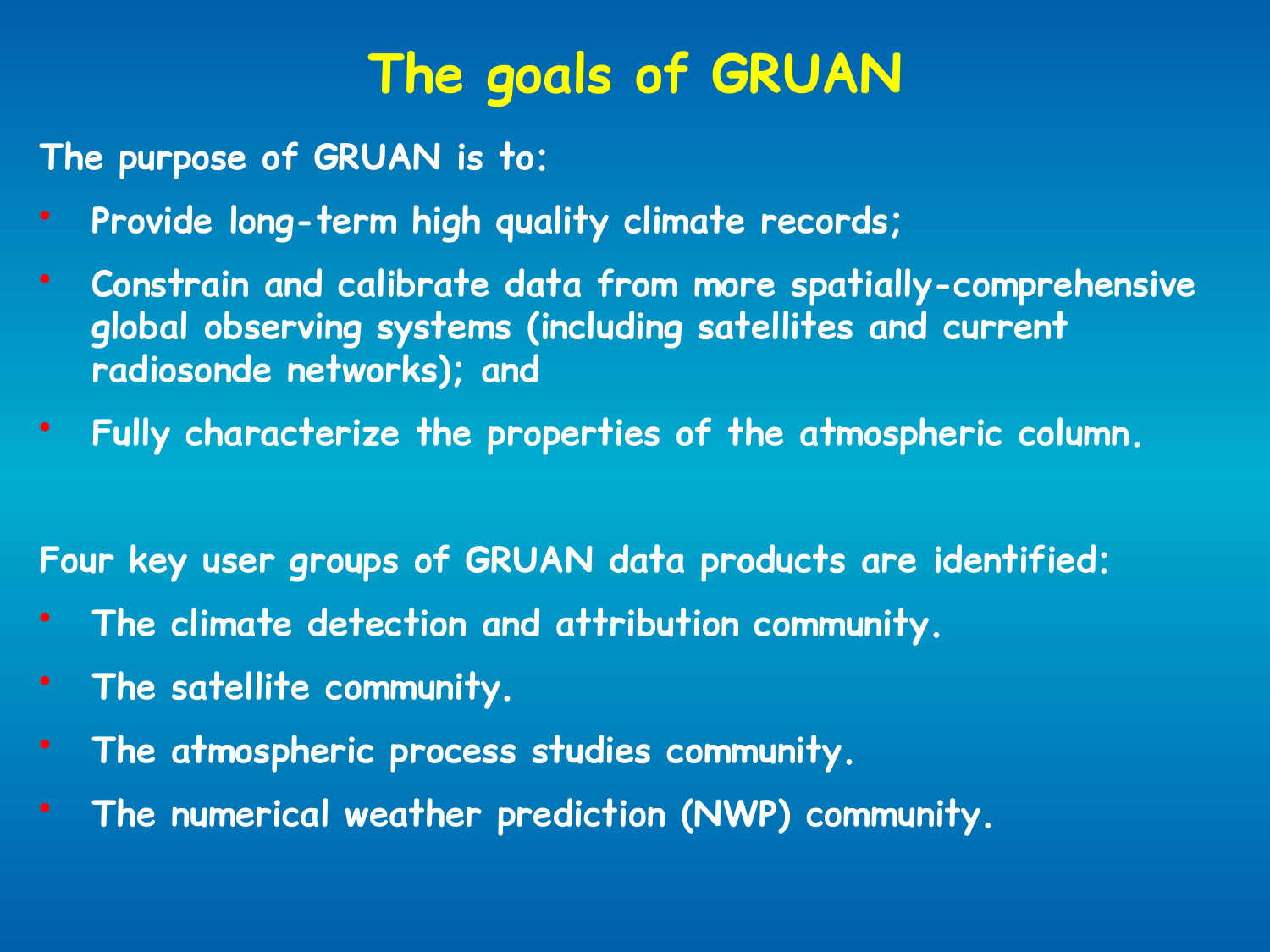

The goals of GRUAN
The purpose of GRUAN is to:
Provide long-term high quality climate records;
Constrain and calibrate data from more spatially-comprehensive global observing systems (including satellites and current radiosonde networks); and
Fully characterize the properties of the atmospheric column.

Four key user groups of GRUAN data products are identified:
The climate detection and attribution community.
The satellite community.
The atmospheric process studies community.
The numerical weather prediction (NWP) community.